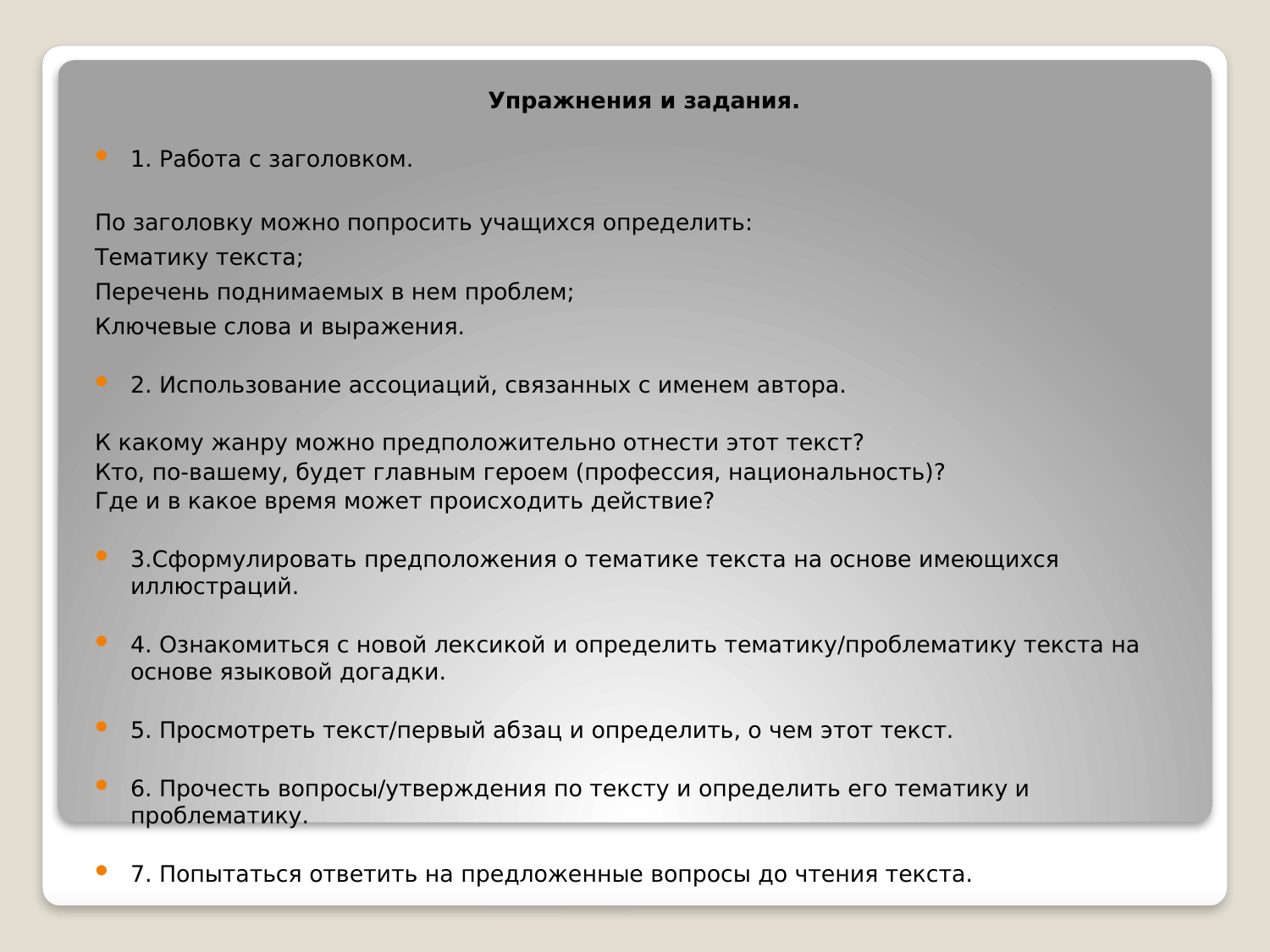

Упражнения и задания.

1. Работа с заголовком.

По заголовку можно попросить учащихся определить:
Тематику текста;
Перечень поднимаемых в нем проблем;
Ключевые слова и выражения.

2. Использование ассоциаций, связанных с именем автора.

К какому жанру можно предположительно отнести этот текст?
Кто, по-вашему, будет главным героем (профессия, национальность)?
Где и в какое время может происходить действие?

3.Сформулировать предположения о тематике текста на основе имеющихся иллюстраций.

4. Ознакомиться с новой лексикой и определить тематику/проблематику текста на основе языковой догадки.

5. Просмотреть текст/первый абзац и определить, о чем этот текст.

6. Прочесть вопросы/утверждения по тексту и определить его тематику и проблематику.

7. Попытаться ответить на предложенные вопросы до чтения текста.